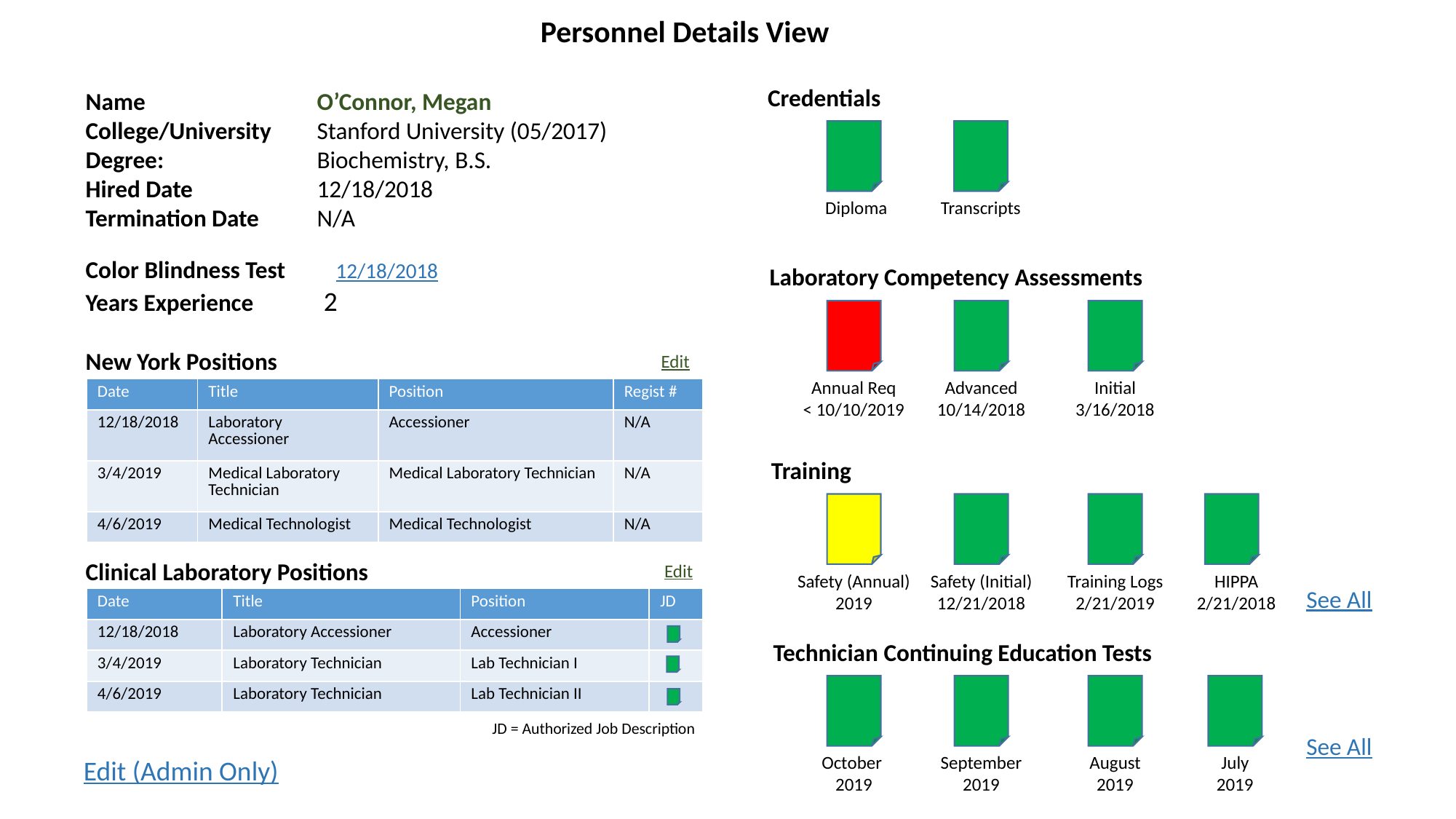

Personnel Details View
Credentials
Name	O’Connor, Megan
College/University 	Stanford University (05/2017)
Degree:	Biochemistry, B.S.
Hired Date	12/18/2018
Termination Date 	N/A

Color Blindness Test  	    12/18/2018
Years Experience	2

New York Positions

Clinical Laboratory Positions

Diploma
Transcripts
Laboratory Competency Assessments

Edit
Annual Req
< 10/10/2019
Advanced
10/14/2018
Initial
3/16/2018
| Date | Title | Position | Regist # |
| --- | --- | --- | --- |
| 12/18/2018 | Laboratory Accessioner | Accessioner | N/A |
| 3/4/2019 | Medical Laboratory Technician | Medical Laboratory Technician | N/A |
| 4/6/2019 | Medical Technologist | Medical Technologist | N/A |
Training

Edit
Safety (Annual)
2019
Safety (Initial)
12/21/2018
Training Logs
2/21/2019
HIPPA
2/21/2018
See All
| Date | Title | Position | JD |
| --- | --- | --- | --- |
| 12/18/2018 | Laboratory Accessioner | Accessioner |  |
| 3/4/2019 | Laboratory Technician | Lab Technician I |  |
| 4/6/2019 | Laboratory Technician | Lab Technician II |  |

Technician Continuing Education Tests

JD = Authorized Job Description
See All
October
2019
September
2019
August
2019
July
2019
Edit (Admin Only)